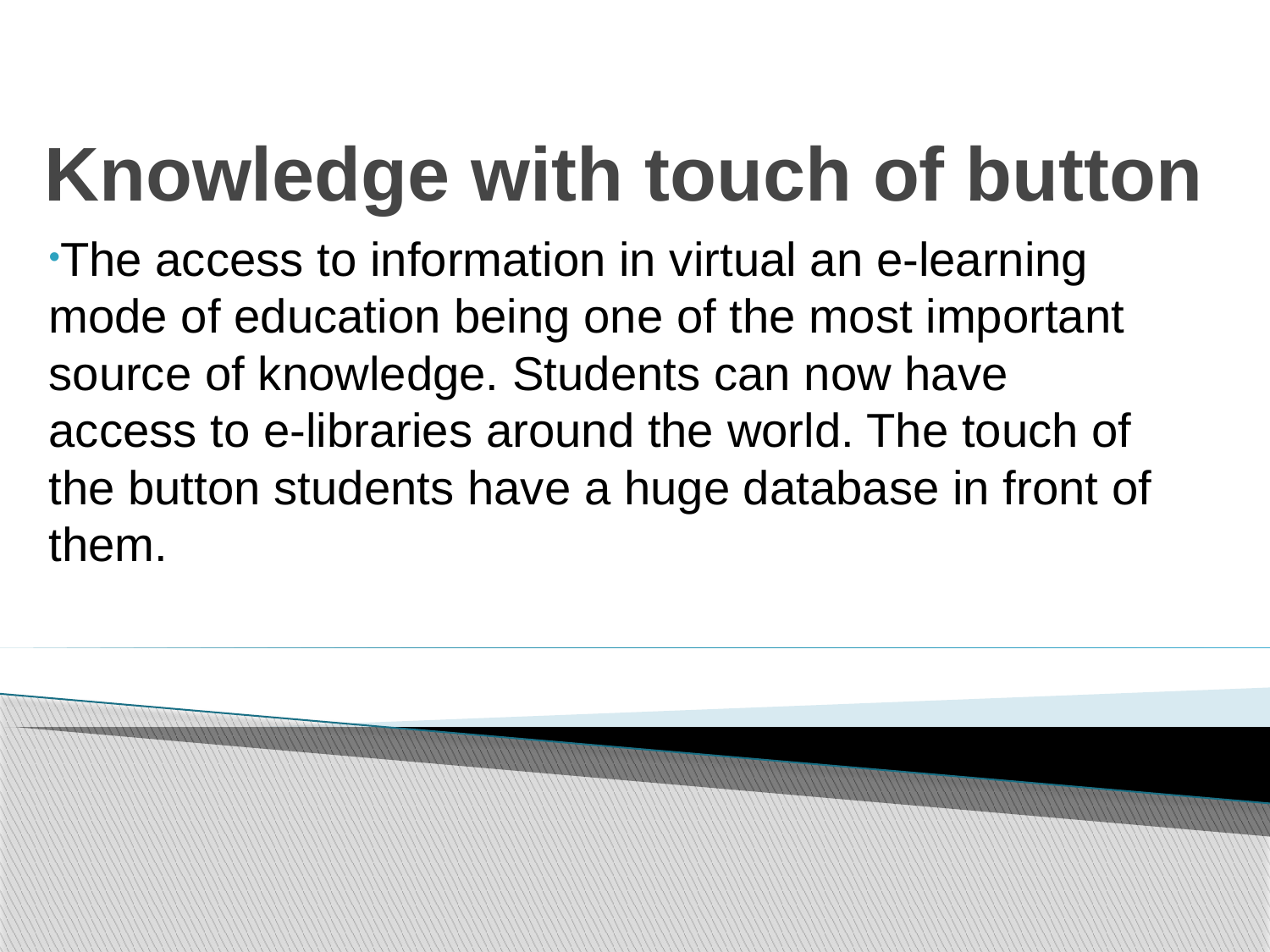

# Knowledge with touch of button
The access to information in virtual an e-learning mode of education being one of the most important source of knowledge. Students can now have access to e-libraries around the world. The touch of the button students have a huge database in front of them.